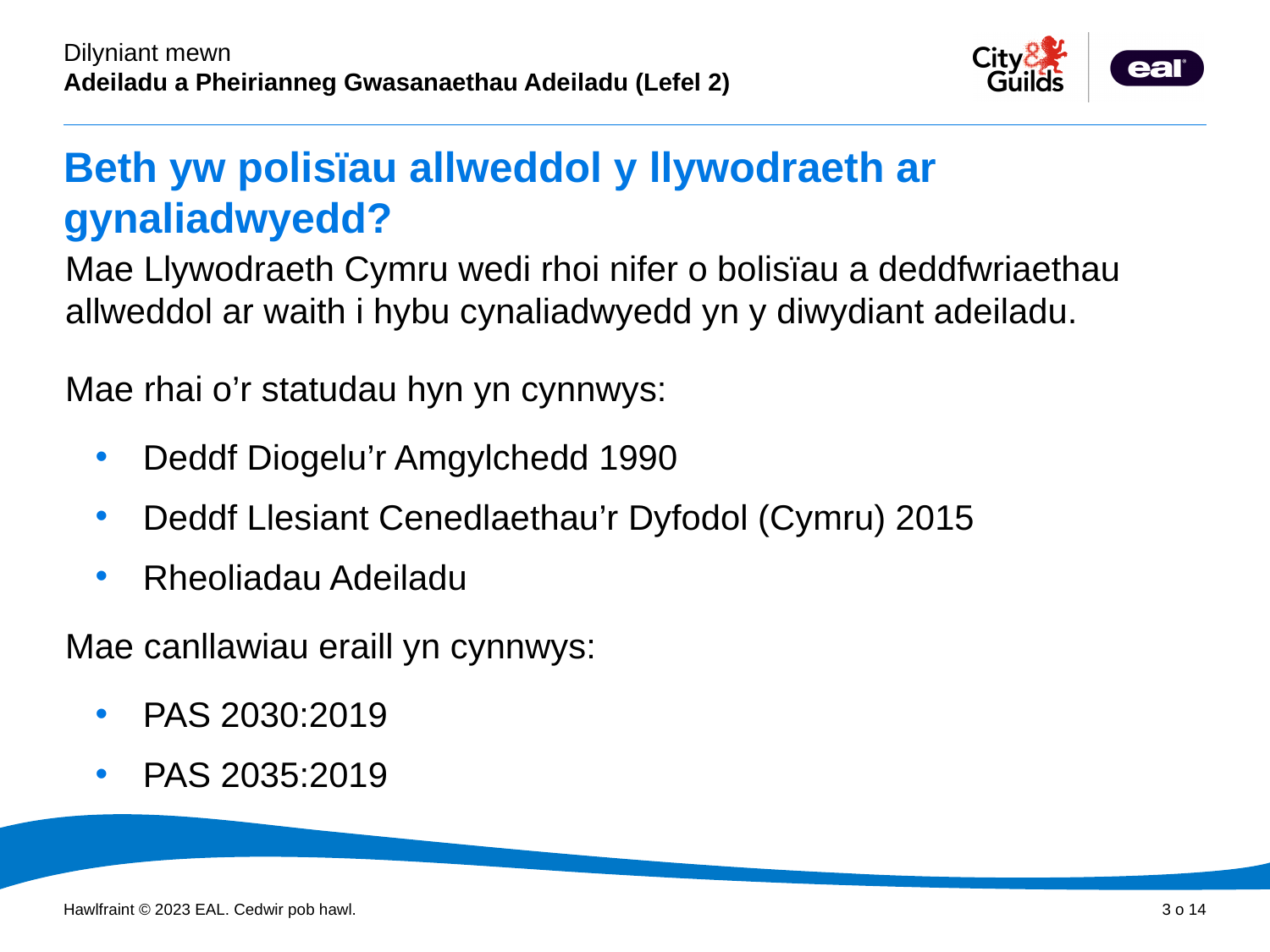

# Beth yw polisïau allweddol y llywodraeth ar gynaliadwyedd?
Mae Llywodraeth Cymru wedi rhoi nifer o bolisïau a deddfwriaethau allweddol ar waith i hybu cynaliadwyedd yn y diwydiant adeiladu.
Mae rhai o’r statudau hyn yn cynnwys:
Deddf Diogelu’r Amgylchedd 1990
Deddf Llesiant Cenedlaethau’r Dyfodol (Cymru) 2015
Rheoliadau Adeiladu
Mae canllawiau eraill yn cynnwys:
PAS 2030:2019
PAS 2035:2019